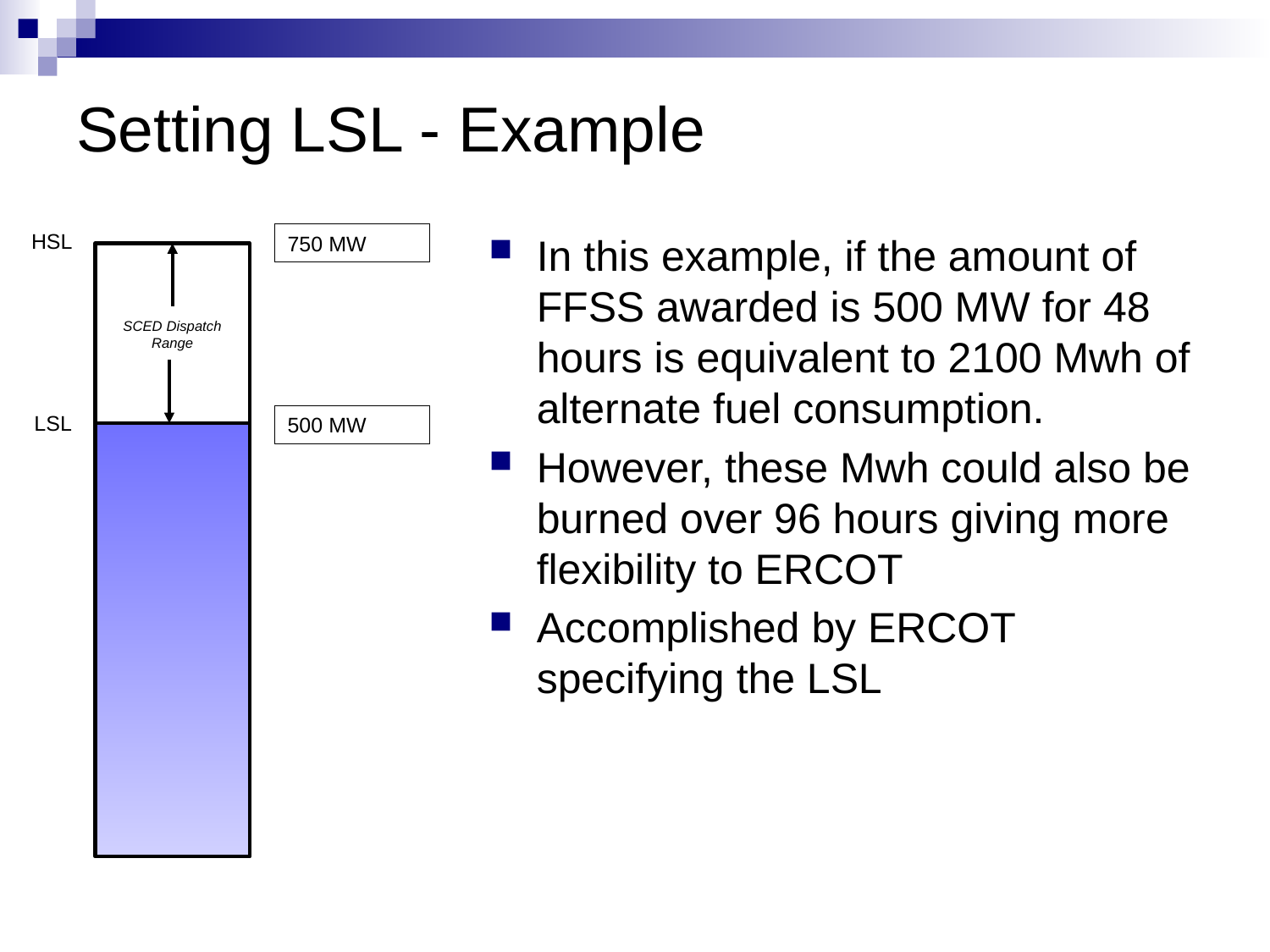

# Setting LSL - Example
HSL
In this example, if the amount of FFSS awarded is 500 MW for 48 hours is equivalent to 2100 Mwh of alternate fuel consumption.
However, these Mwh could also be burned over 96 hours giving more flexibility to ERCOT
Accomplished by ERCOT specifying the LSL

750 MW

SCED Dispatch Range
LSL
500 MW